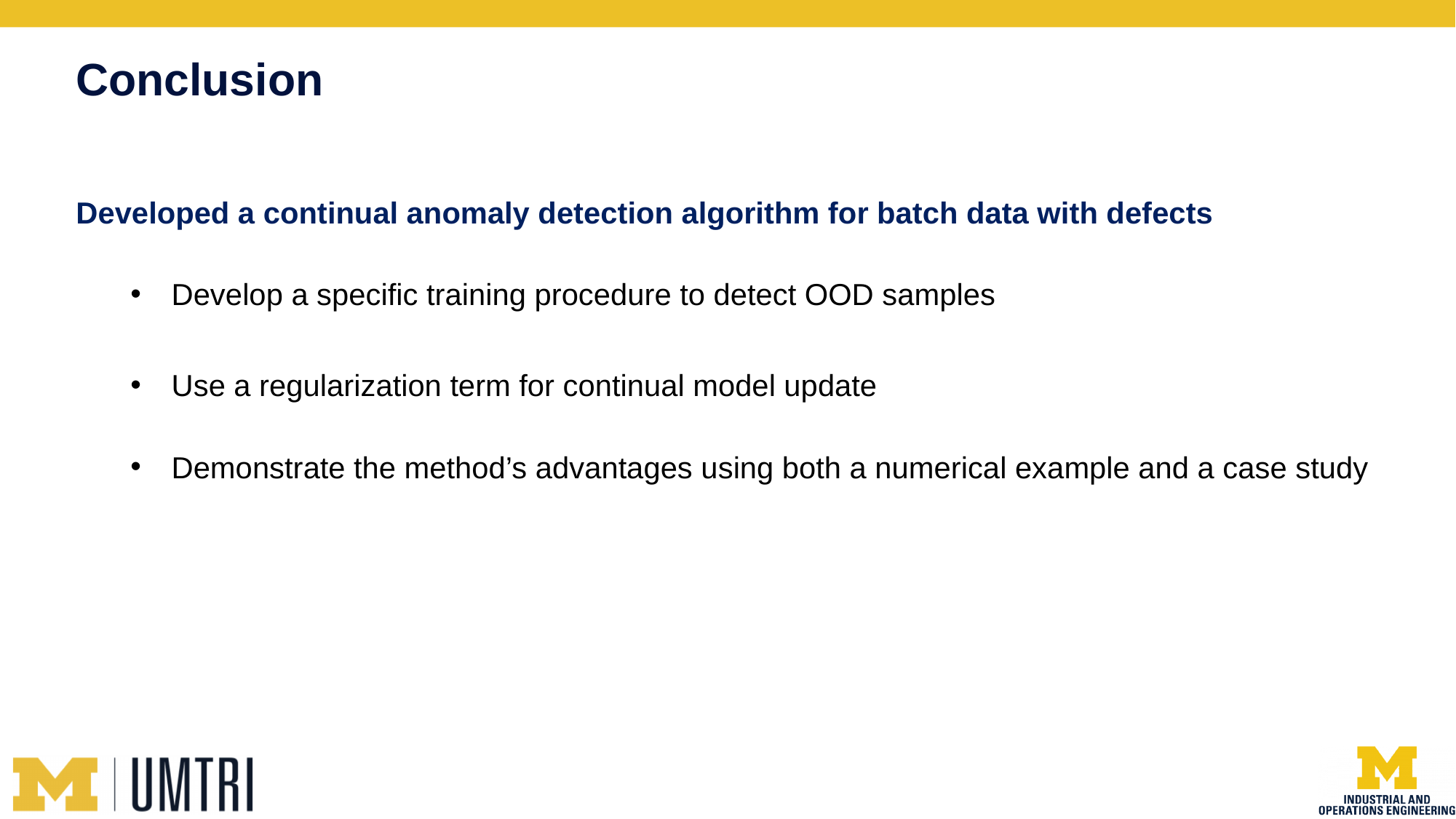

Conclusion

Developed a continual anomaly detection algorithm for batch data with defects

Develop a specific training procedure to detect OOD samples

Use a regularization term for continual model update

Demonstrate the method’s advantages using both a numerical example and a case study